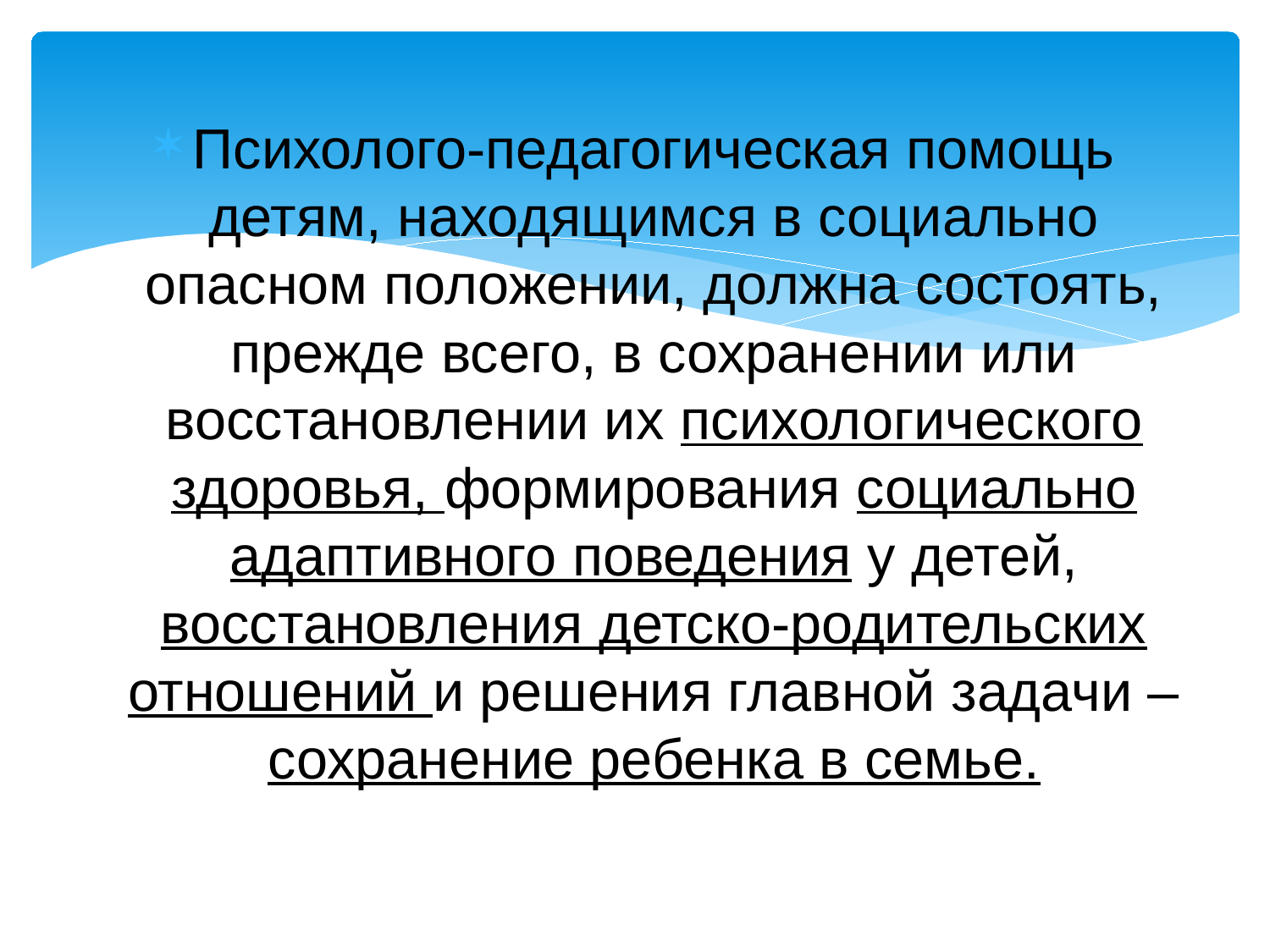

Психолого-педагогическая помощь детям, находящимся в социально опасном положении, должна состоять, прежде всего, в сохранении или восстановлении их психологического здоровья, формирования социально адаптивного поведения у детей, восстановления детско-родительских отношений и решения главной задачи – сохранение ребенка в семье.